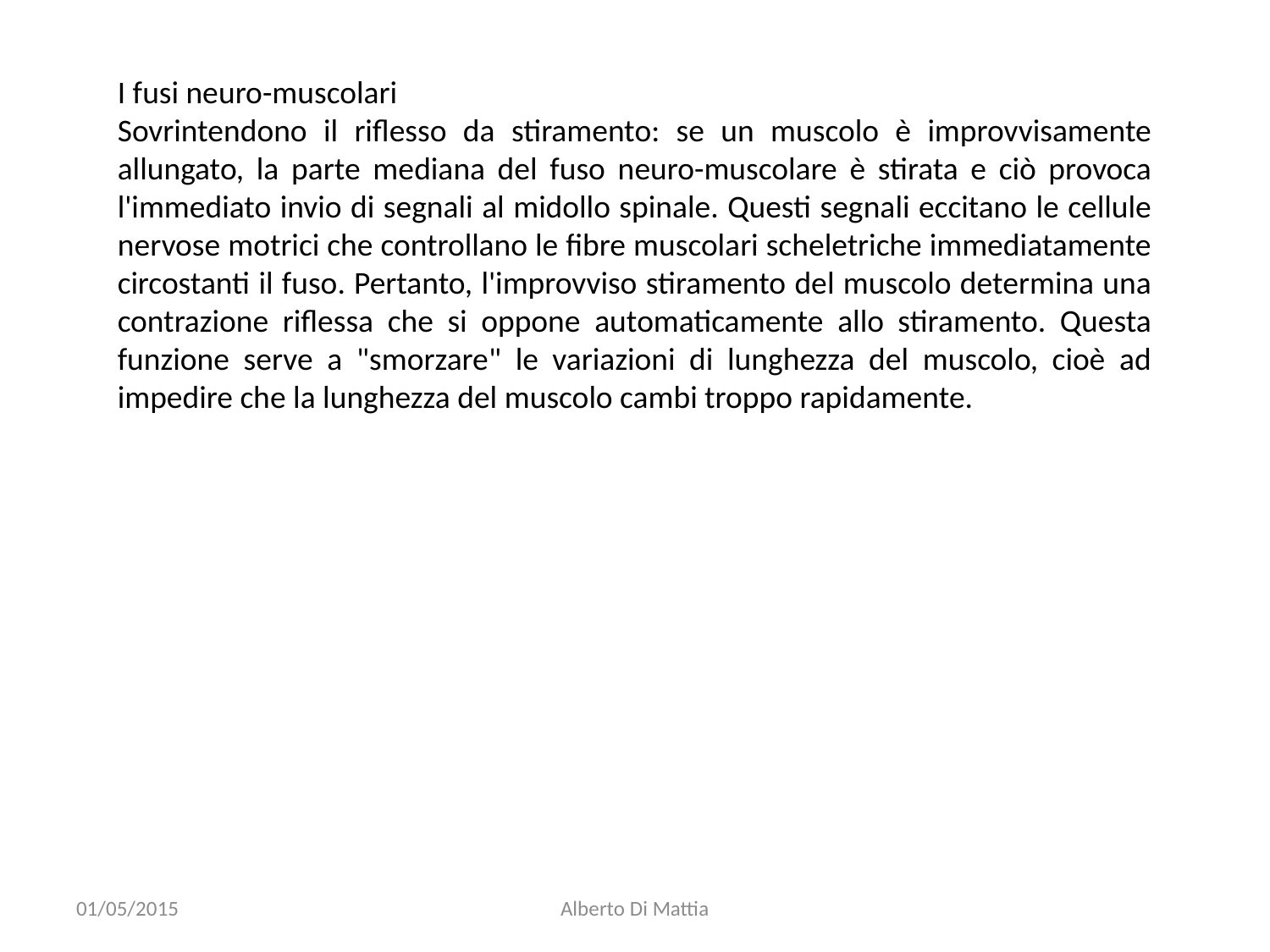

I fusi neuro-muscolari
Sovrintendono il riflesso da stiramento: se un muscolo è improvvisamente allungato, la parte mediana del fuso neuro-muscolare è stirata e ciò provoca l'immediato invio di segnali al midollo spinale. Questi segnali eccitano le cellule nervose motrici che controllano le fibre muscolari scheletriche immediatamente circostanti il fuso. Pertanto, l'improvviso stiramento del muscolo determina una contrazione riflessa che si oppone automaticamente allo stiramento. Questa funzione serve a "smorzare" le variazioni di lunghezza del muscolo, cioè ad impedire che la lunghezza del muscolo cambi troppo rapidamente.
01/05/2015
Alberto Di Mattia